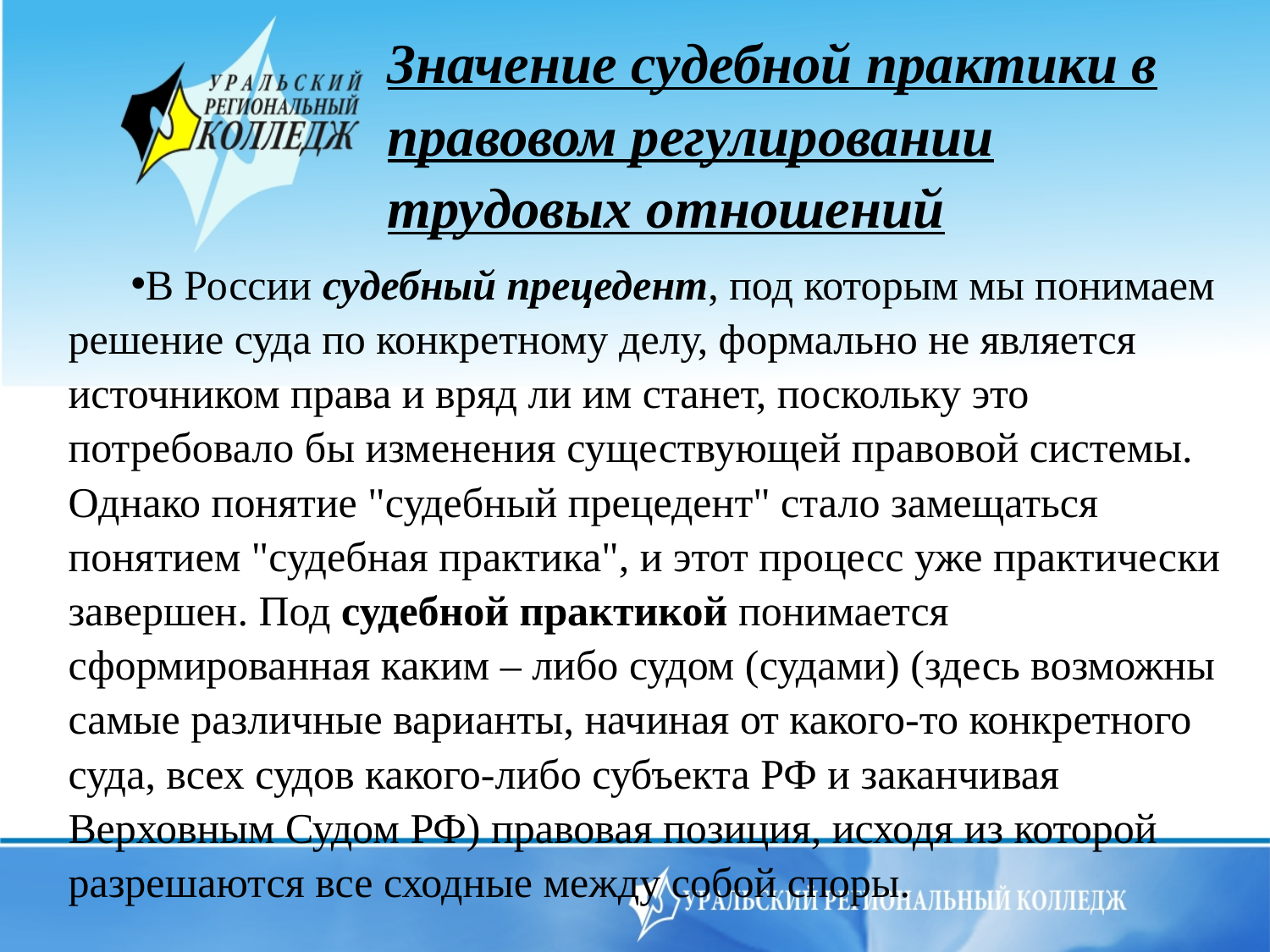

Значение судебной практики в правовом регулировании трудовых отношений
В России судебный прецедент, под которым мы понимаем решение суда по конкретному делу, формально не является источником права и вряд ли им станет, поскольку это потребовало бы изменения существующей правовой системы. Однако понятие "судебный прецедент" стало замещаться понятием "судебная практика", и этот процесс уже практически завершен. Под судебной практикой понимается сформированная каким – либо судом (судами) (здесь возможны самые различные варианты, начиная от какого-то конкретного суда, всех судов какого-либо субъекта РФ и заканчивая Верховным Судом РФ) правовая позиция, исходя из которой разрешаются все сходные между собой споры.